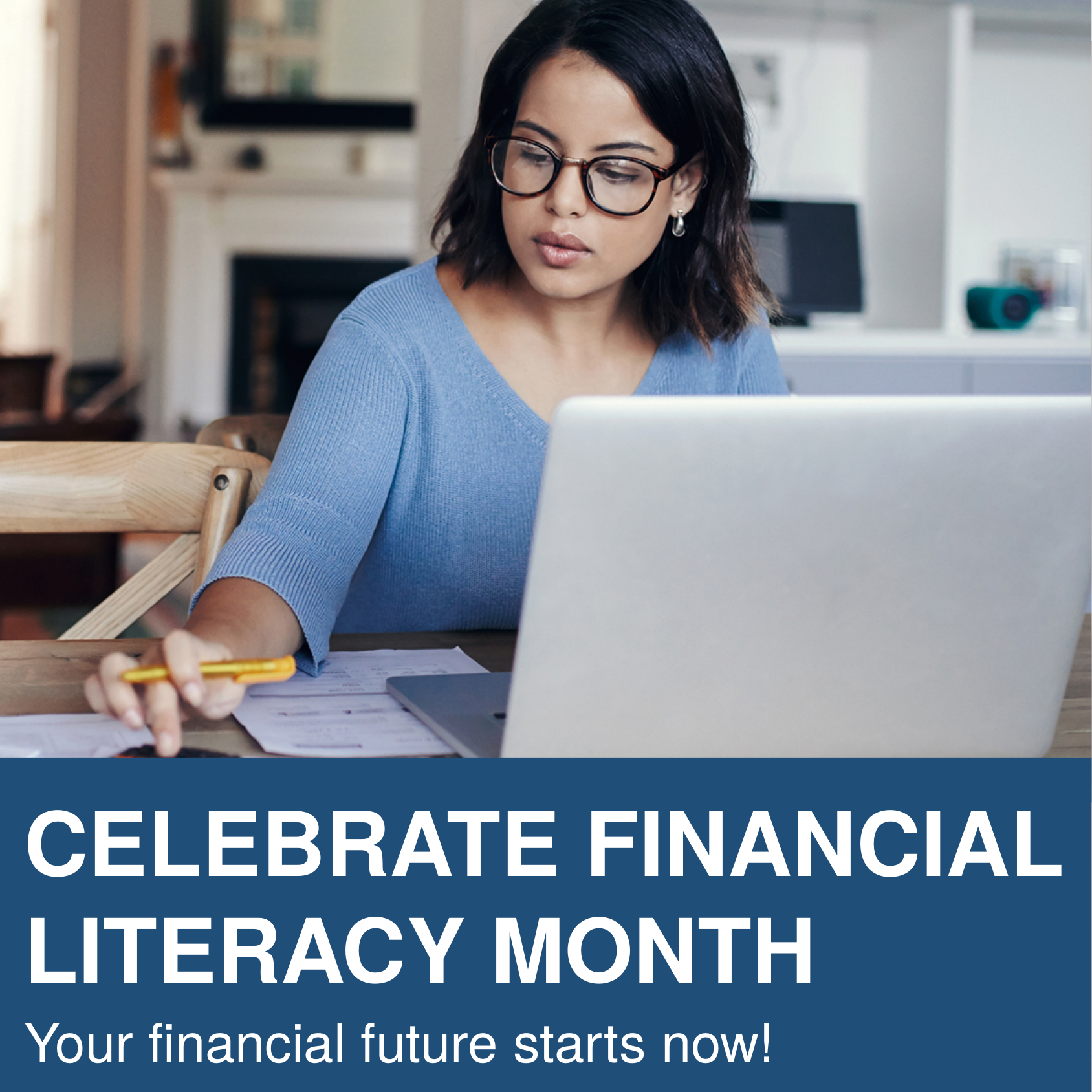

CELEBRATE FINANCIAL LITERACY MONTH
Your financial future starts now!